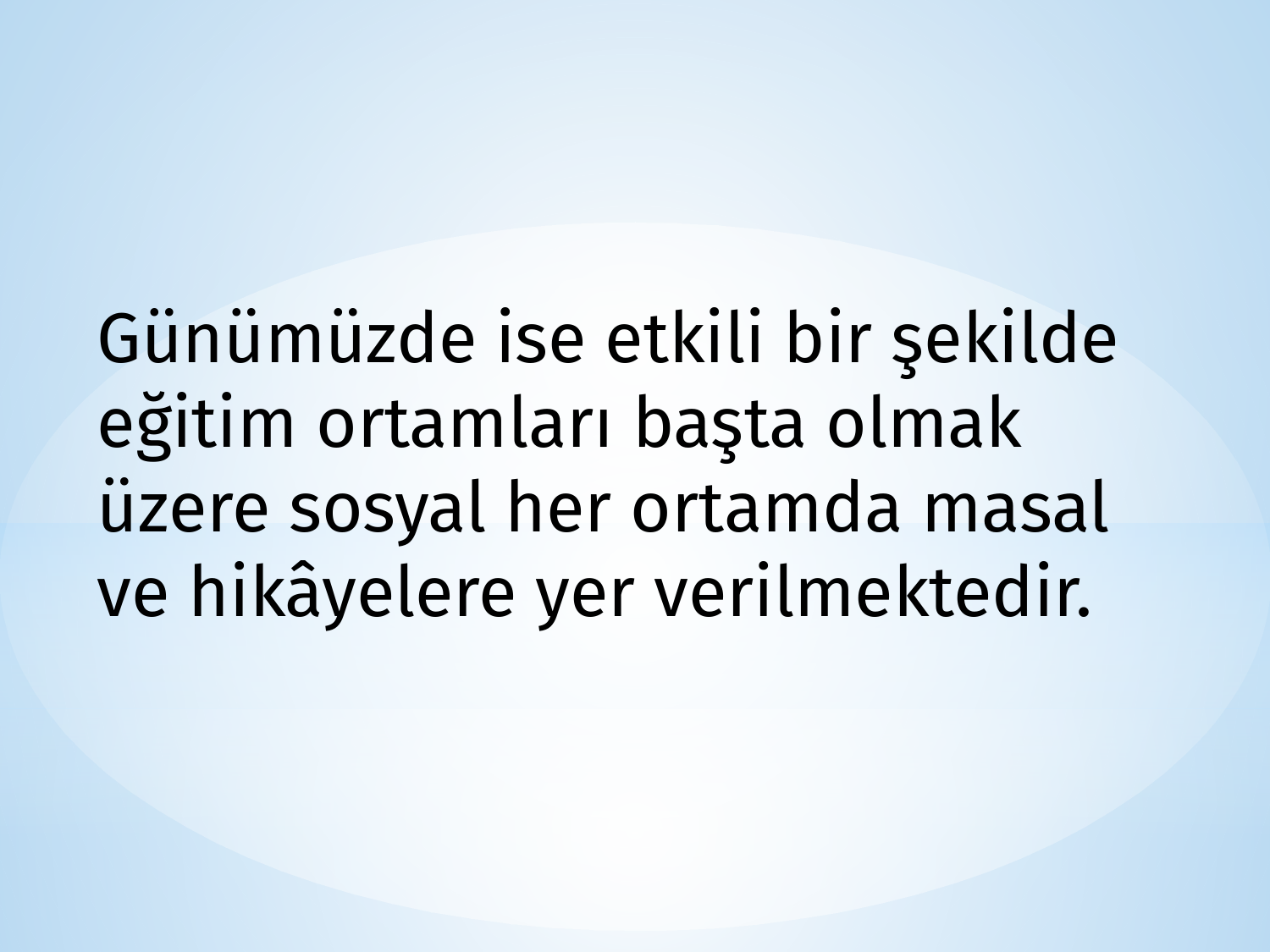

Günümüzde ise etkili bir şekilde eğitim ortamları başta olmak üzere sosyal her ortamda masal ve hikâyelere yer verilmektedir.